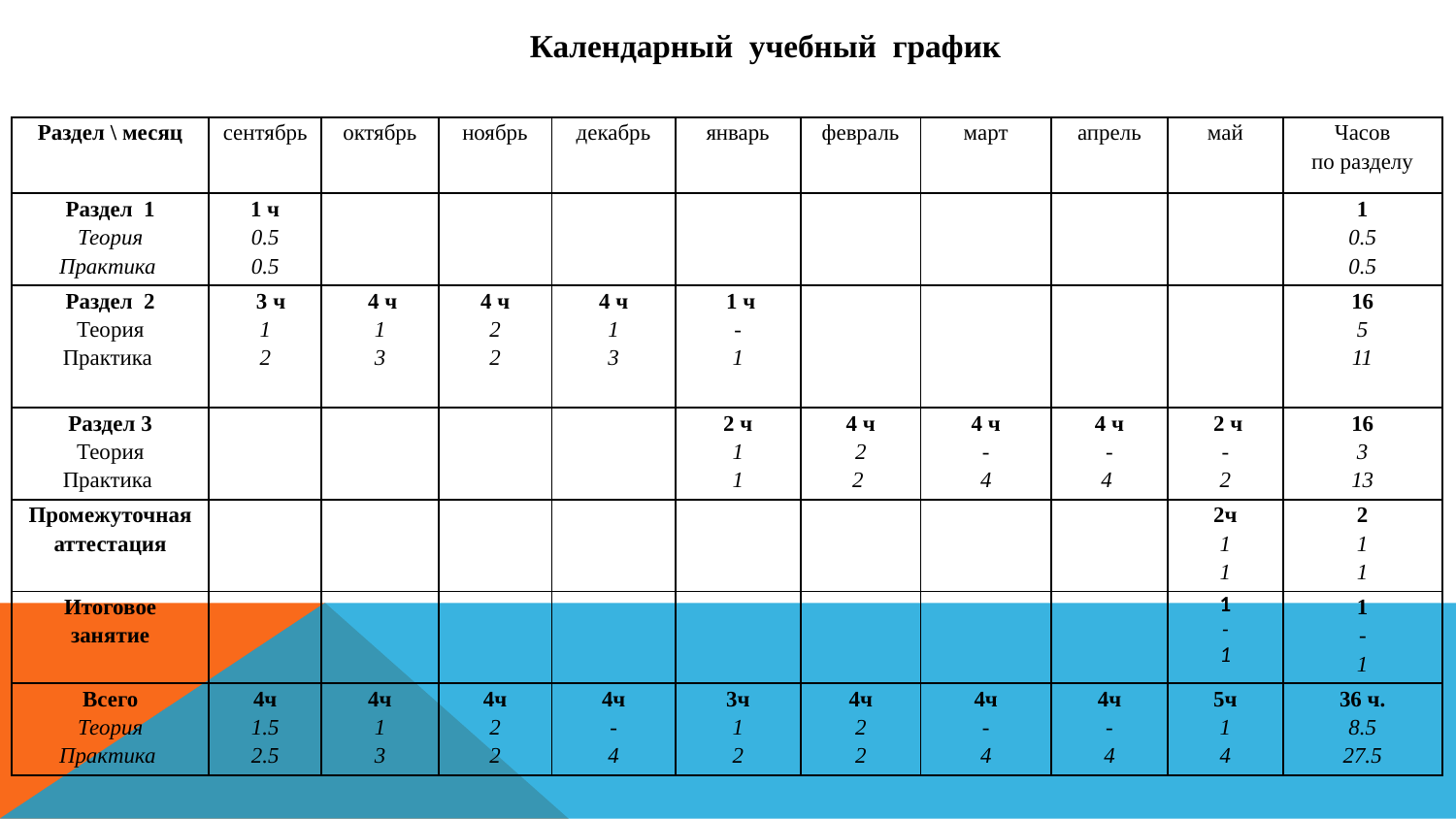

Календарный  учебный  график

| Раздел \ месяц | сентябрь | октябрь | ноябрь | декабрь | январь | февраль | март | апрель | май | Часов по разделу |
| --- | --- | --- | --- | --- | --- | --- | --- | --- | --- | --- |
| Раздел 1 Теория Практика | 1 ч 0.5 0.5 |  |  |  |  |  |  |  |  | 1 0.5 0.5 |
| Раздел 2 Теория Практика | 3 ч 1 2 | 4 ч 1 3 | 4 ч 2 2 | 4 ч 1 3 | 1 ч - 1 |  |  |  |  | 16 5 11 |
| Раздел 3 Теория Практика |  |  |  |  | 2 ч 1 1 | 4 ч 2 2 | 4 ч - 4 | 4 ч - 4 | 2 ч - 2 | 16 3 13 |
| Промежуточная аттестация |  |  |  |  |  |  |  |  | 2ч 1 1 | 2 1 1 |
| Итоговое занятие |  |  |  |  |  |  |  |  | 1 - 1 | 1 - 1 |
| Всего Теория Практика | 4ч 1.5 2.5 | 4ч 1 3 | 4ч 2 2 | 4ч - 4 | 3ч 1 2 | 4ч 2 2 | 4ч - 4 | 4ч - 4 | 5ч 1 4 | 36 ч. 8.5 27.5 |